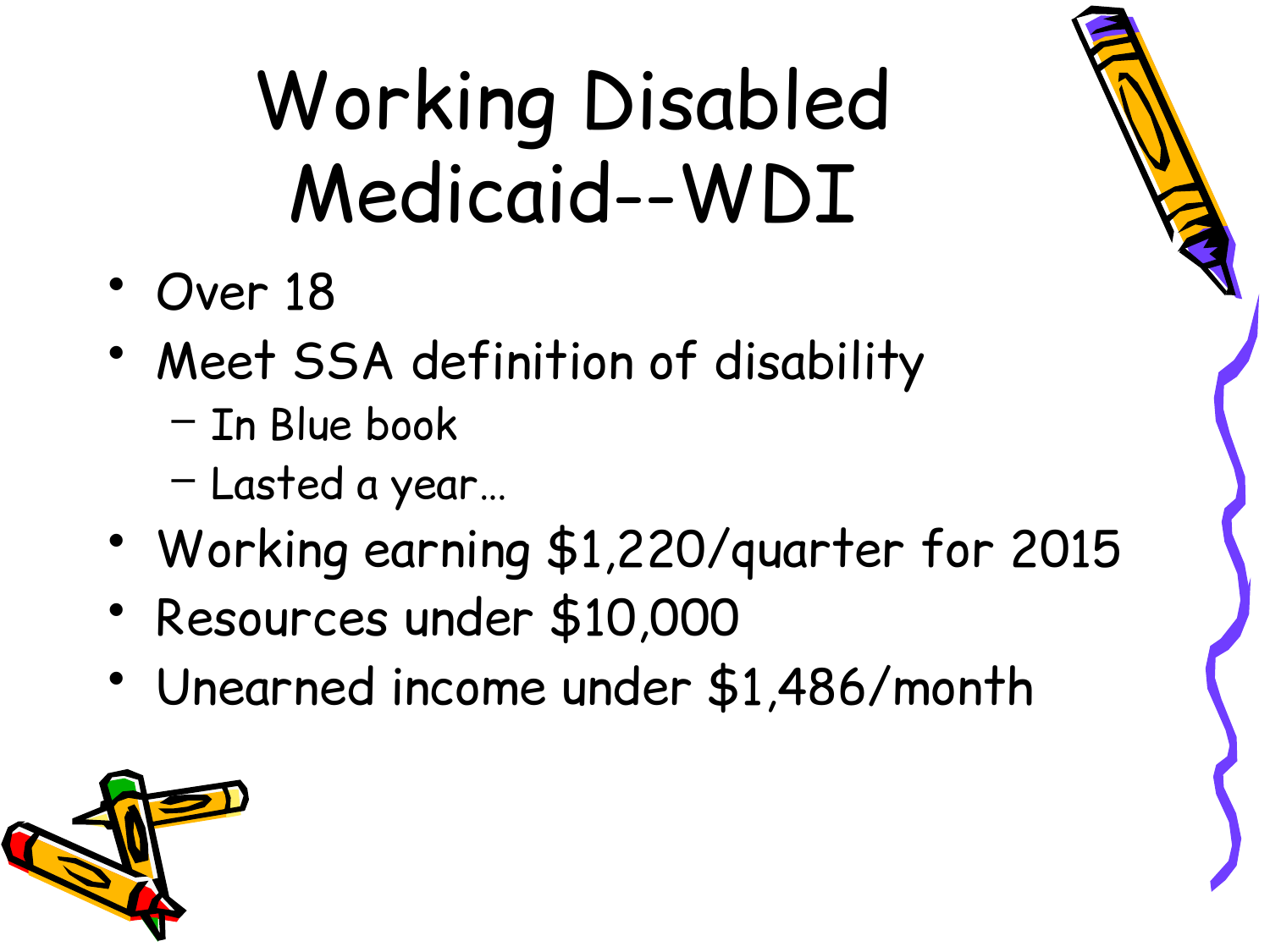

# Working Disabled Medicaid--WDI
Over 18
Meet SSA definition of disability
In Blue book
Lasted a year…
Working earning $1,220/quarter for 2015
Resources under $10,000
Unearned income under $1,486/month